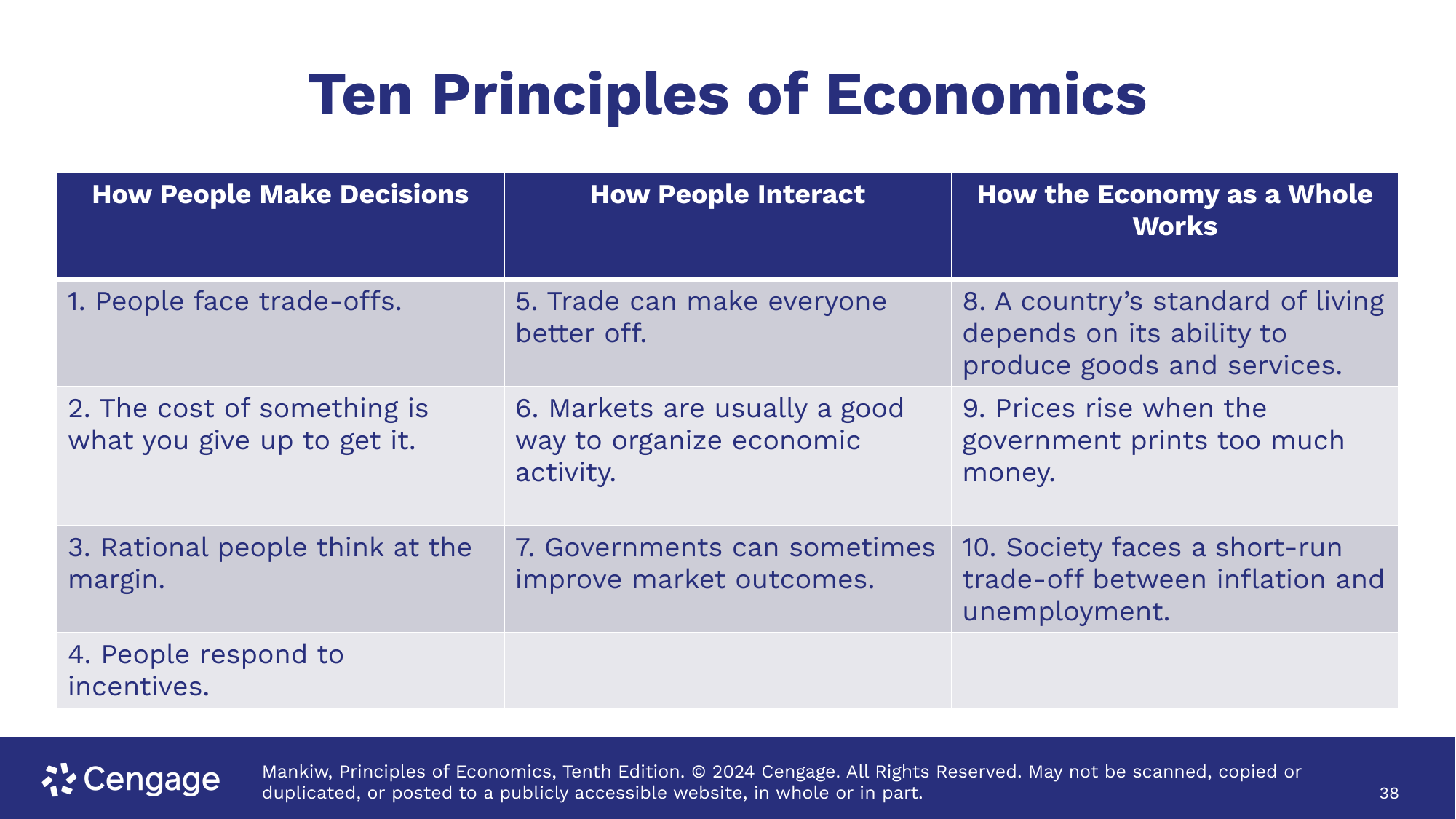

# Ten Principles of Economics
| How People Make Decisions | How People Interact | How the Economy as a Whole Works |
| --- | --- | --- |
| 1. People face trade-offs. | 5. Trade can make everyone better off. | 8. A country’s standard of living depends on its ability to produce goods and services. |
| 2. The cost of something is what you give up to get it. | 6. Markets are usually a good way to organize economic activity. | 9. Prices rise when the government prints too much money. |
| 3. Rational people think at the margin. | 7. Governments can sometimes improve market outcomes. | 10. Society faces a short-run trade-off between inflation and unemployment. |
| 4. People respond to incentives. |  |  |